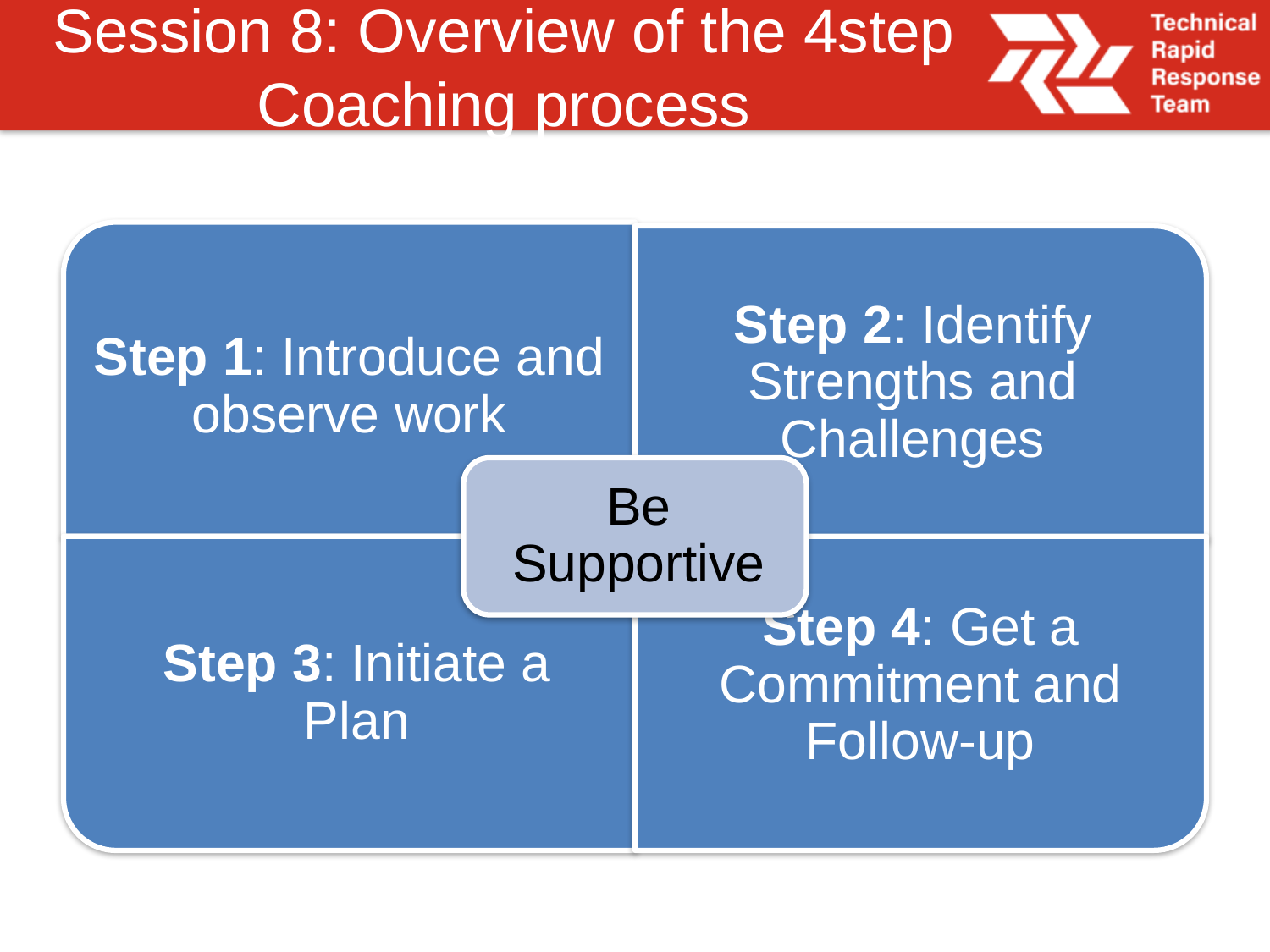

# Session 8: Overview of the 4step Coaching process
Step 1: Introduce and observe work
Step 2: Identify Strengths and Challenges
Step 3: Initiate a Plan
Step 4: Get a Commitment and Follow-up
Be Supportive